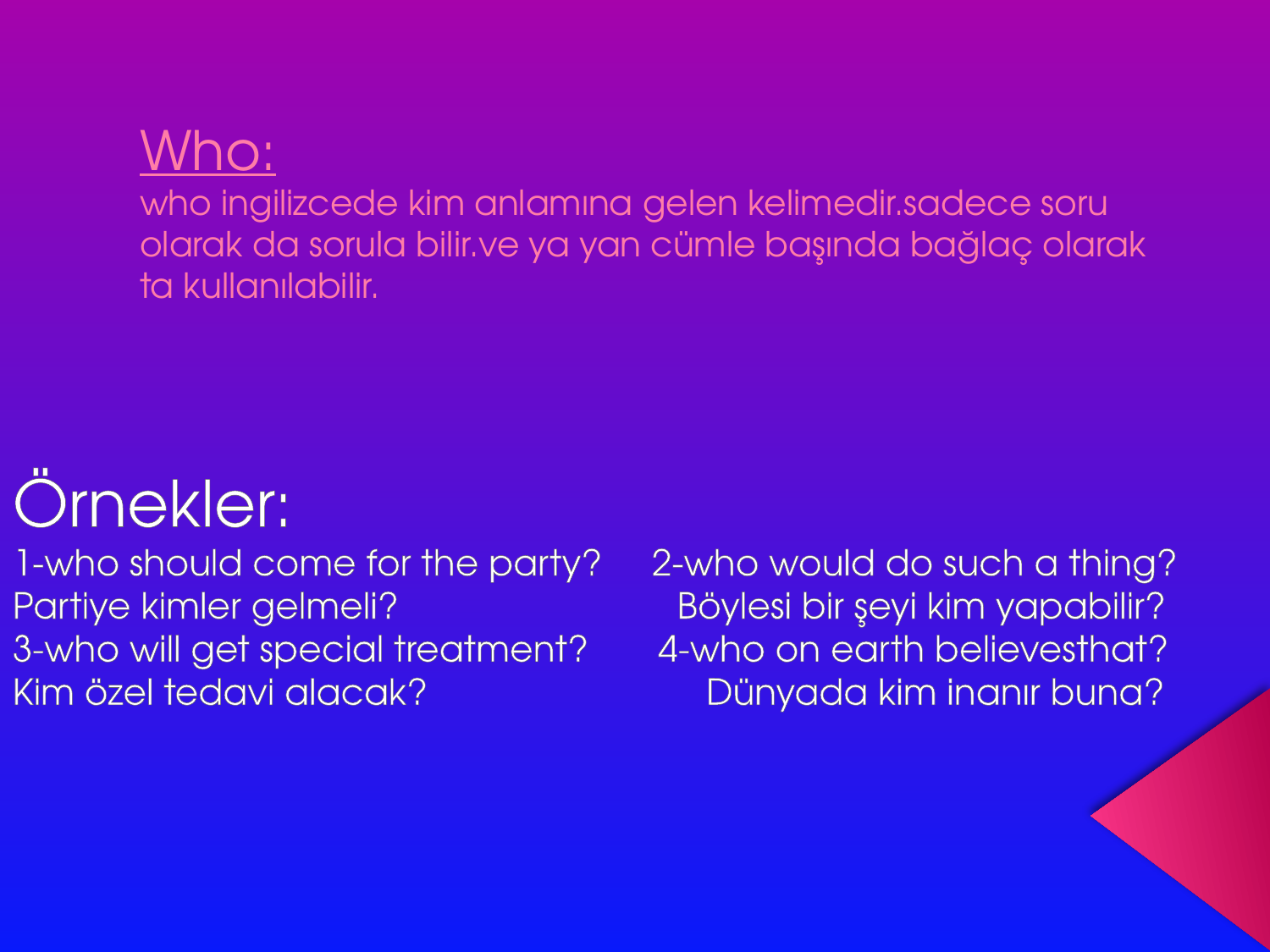

# Who: who ingilizcede kim anlamına gelen kelimedir.sadece soru olarak da sorula bilir.ve ya yan cümle başında bağlaç olarak ta kullanılabilir.
Örnekler:
1-who should come for the party?     2-who would do such a thing?
Partiye kimler gelmeli?                            Böylesi bir şeyi kim yapabilir?
3-who will get special treatment?       4-who on earth believesthat?
Kim özel tedavi alacak?                            Dünyada kim inanır buna?